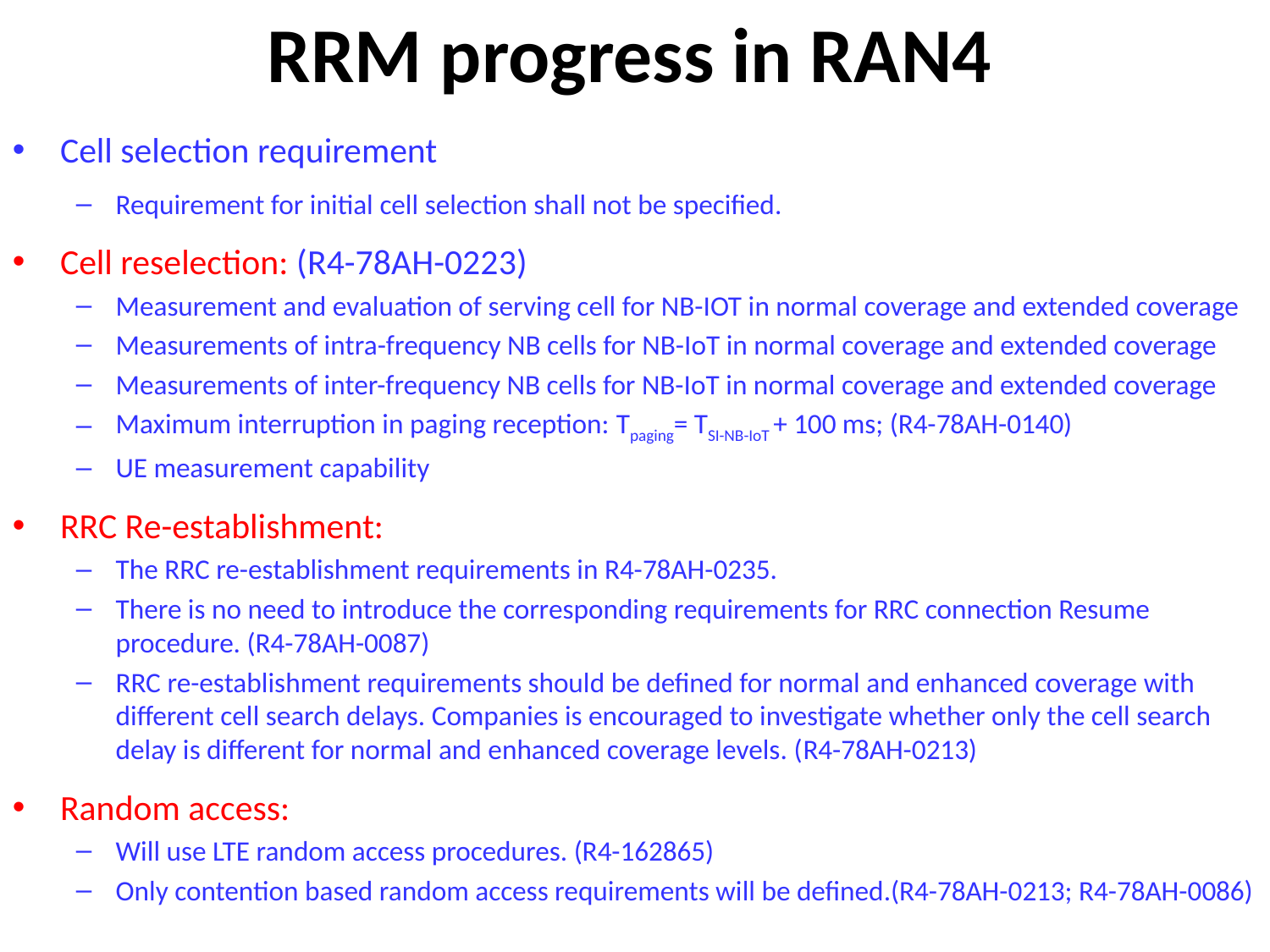

# RRM progress in RAN4
Cell selection requirement
Requirement for initial cell selection shall not be specified.
Cell reselection: (R4-78AH-0223)
Measurement and evaluation of serving cell for NB-IOT in normal coverage and extended coverage
Measurements of intra-frequency NB cells for NB-IoT in normal coverage and extended coverage
Measurements of inter-frequency NB cells for NB-IoT in normal coverage and extended coverage
Maximum interruption in paging reception: Tpaging= TSI-NB-IoT + 100 ms; (R4-78AH-0140)
UE measurement capability
RRC Re-establishment:
The RRC re-establishment requirements in R4-78AH-0235.
There is no need to introduce the corresponding requirements for RRC connection Resume procedure. (R4-78AH-0087)
RRC re-establishment requirements should be defined for normal and enhanced coverage with different cell search delays. Companies is encouraged to investigate whether only the cell search delay is different for normal and enhanced coverage levels. (R4-78AH-0213)
Random access:
Will use LTE random access procedures. (R4-162865)
Only contention based random access requirements will be defined.(R4-78AH-0213; R4-78AH-0086)